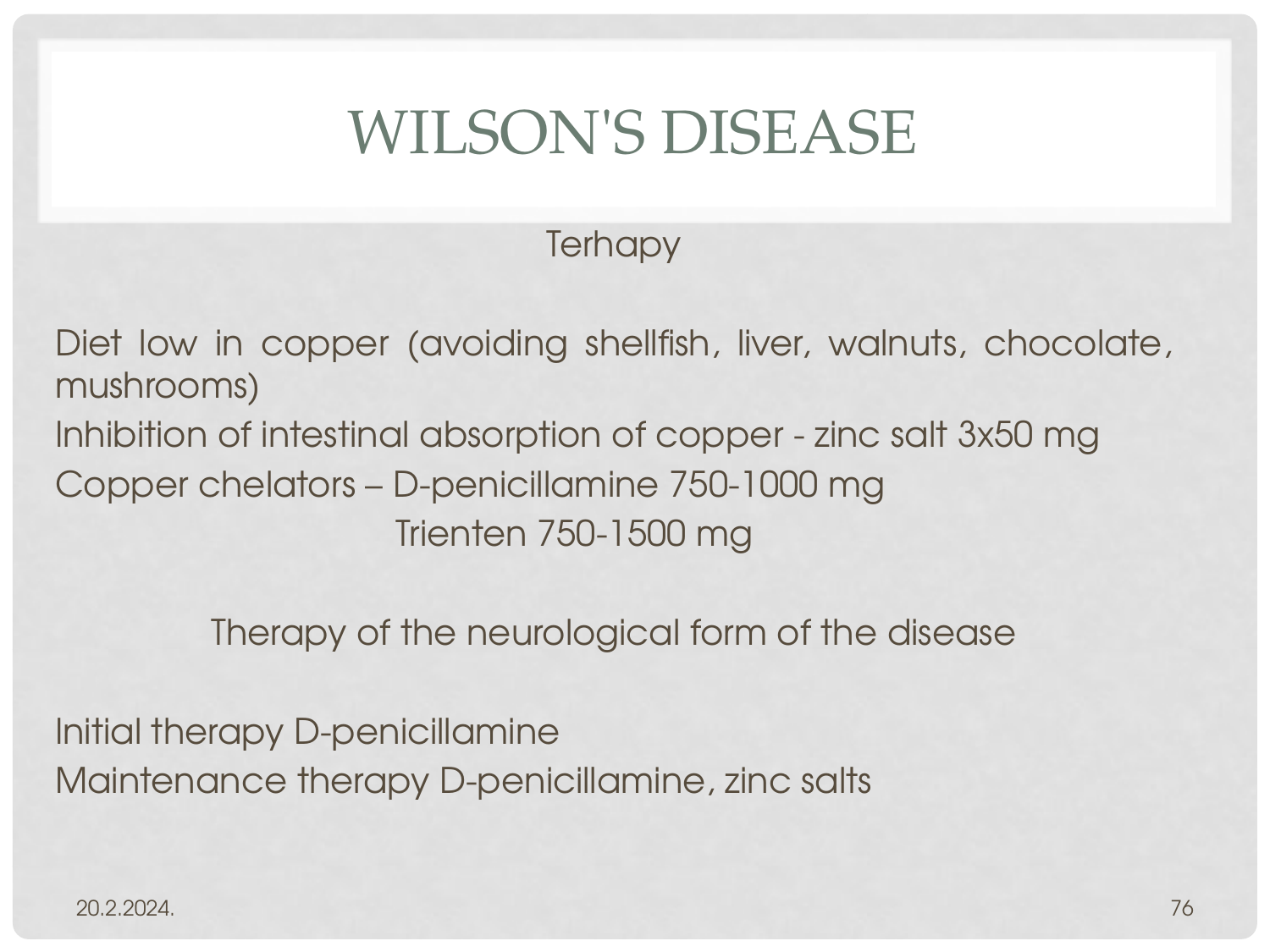

# Wilson's disease
Terhapy

Diet low in copper (avoiding shellfish, liver, walnuts, chocolate, mushrooms)
Inhibition of intestinal absorption of copper - zinc salt 3x50 mg
Copper chelators – D-penicillamine 750-1000 mg
                                   Trienten 750-1500 mg

Therapy of the neurological form of the disease

Initial therapy D-penicillamine
Maintenance therapy D-penicillamine, zinc salts
20.2.2024.
76